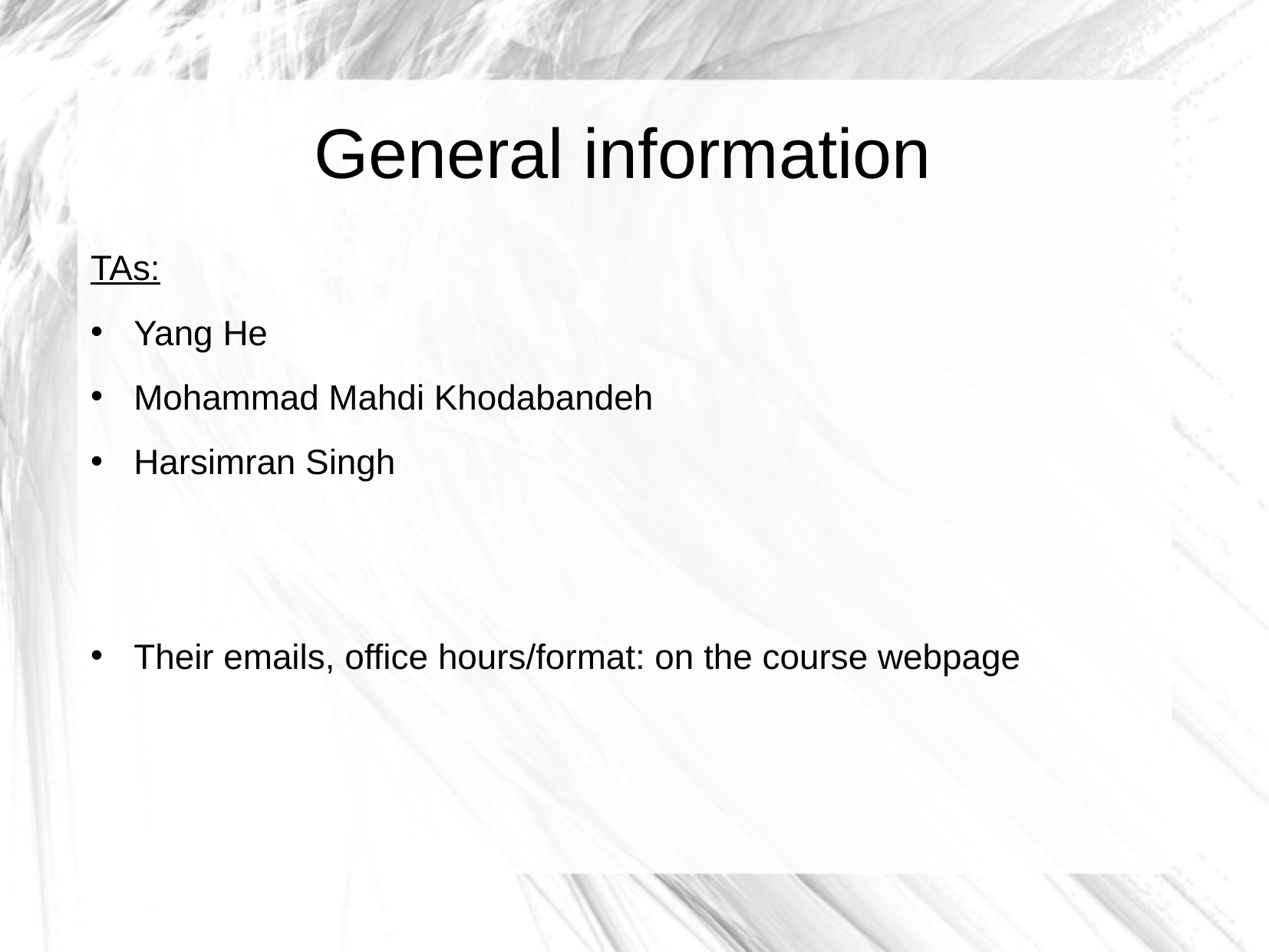

General information
TAs:
Yang He
Mohammad Mahdi Khodabandeh
Harsimran Singh

Their emails, office hours/format: on the course webpage